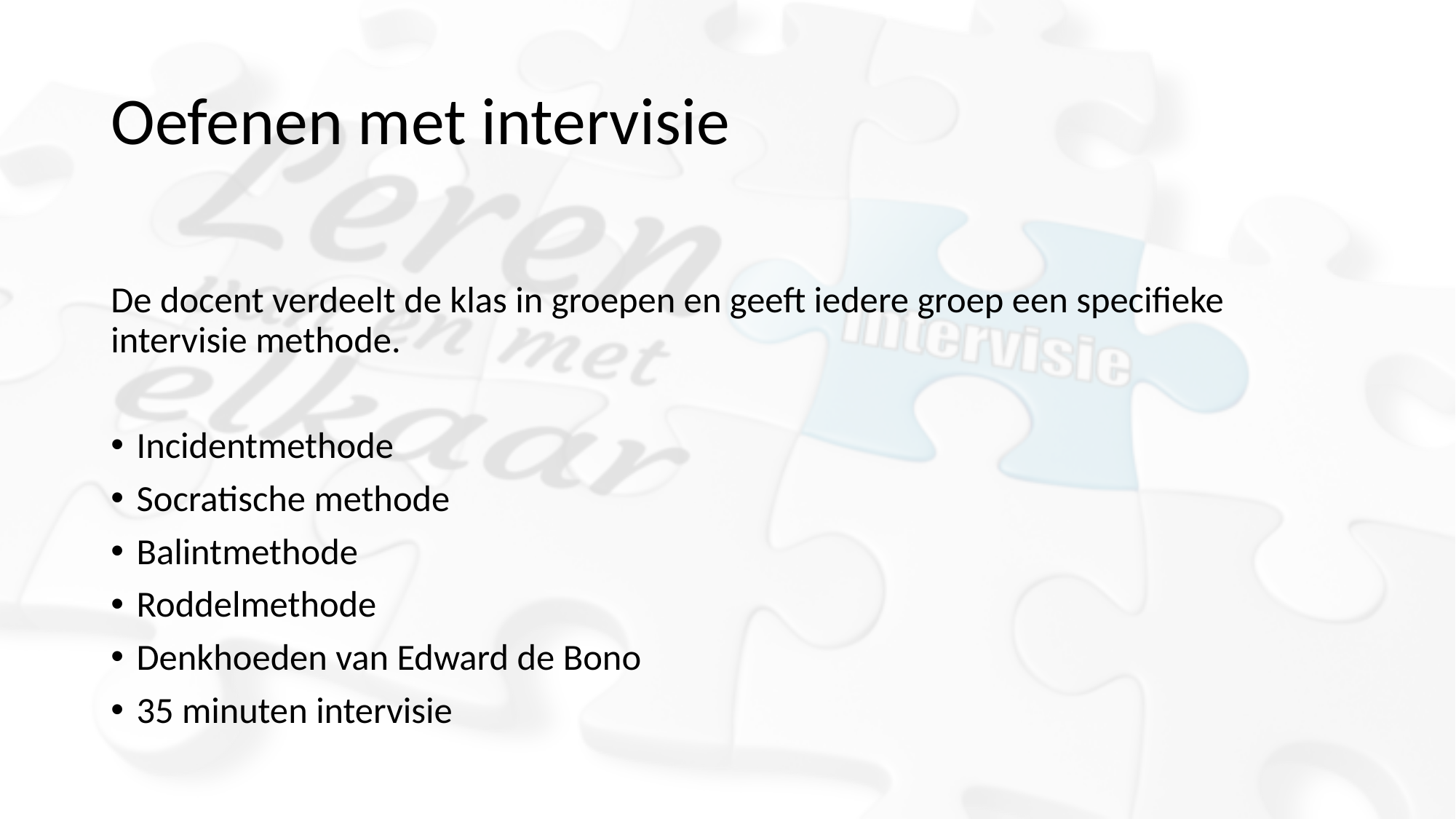

# Oefenen met intervisie

De docent verdeelt de klas in groepen en geeft iedere groep een specifieke intervisie methode.

Incidentmethode
Socratische methode
Balintmethode
Roddelmethode
Denkhoeden van Edward de Bono
35 minuten intervisie